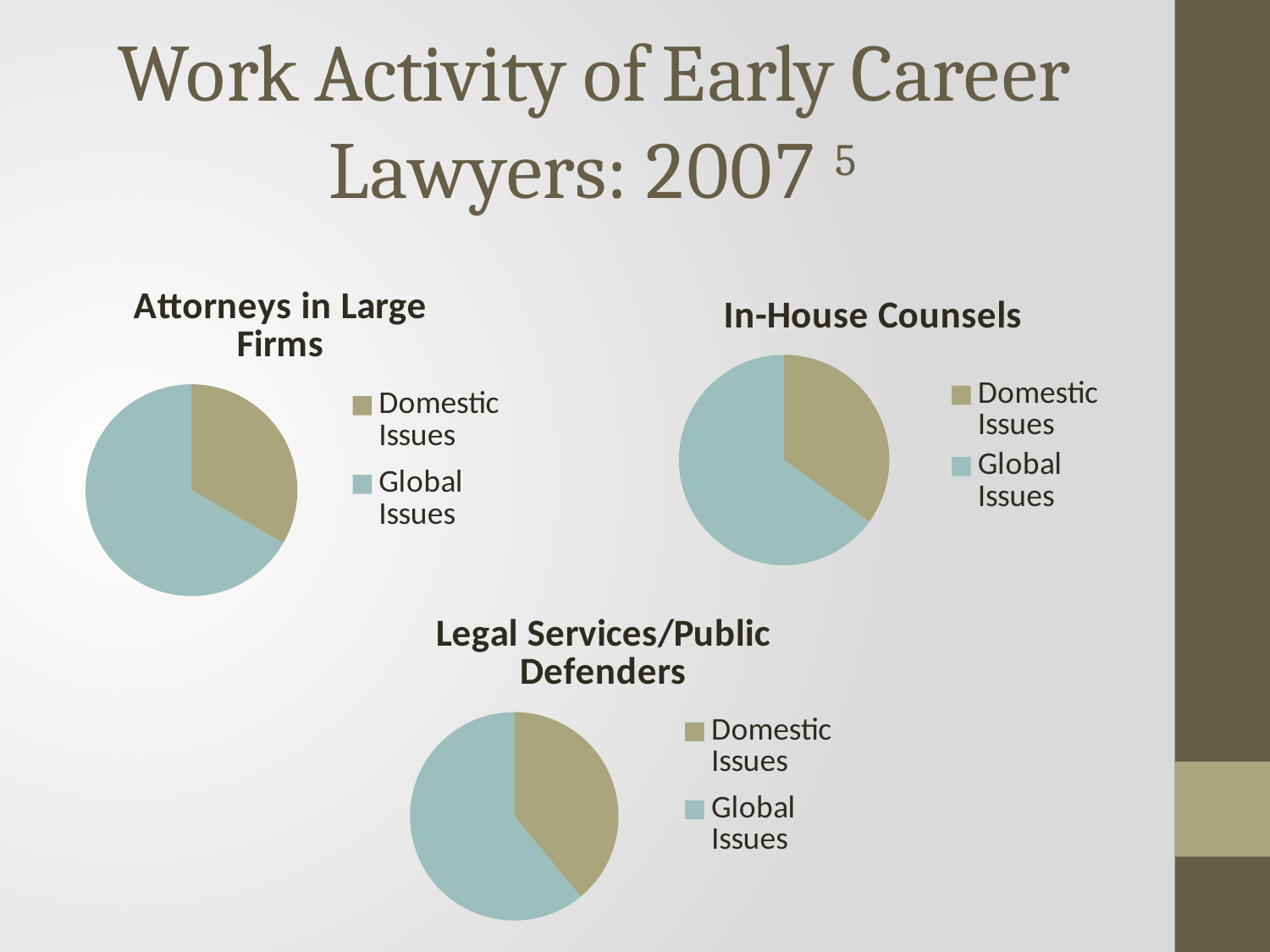

# Work Activity of Early Career Lawyers: 2007 5

### Chart:

| Category | Attorneys in Large Firms |
|---|---|
| Domestic Issues | 33.0 |
| Global Issues | 66.0 |

### Chart:

| Category | In-House Counsels |
|---|---|
| Domestic Issues | 35.0 |
| Global Issues | 65.0 |

### Chart:

| Category | Legal Services/Public Defenders |
|---|---|
| Domestic Issues | 39.0 |
| Global Issues | 61.0 |